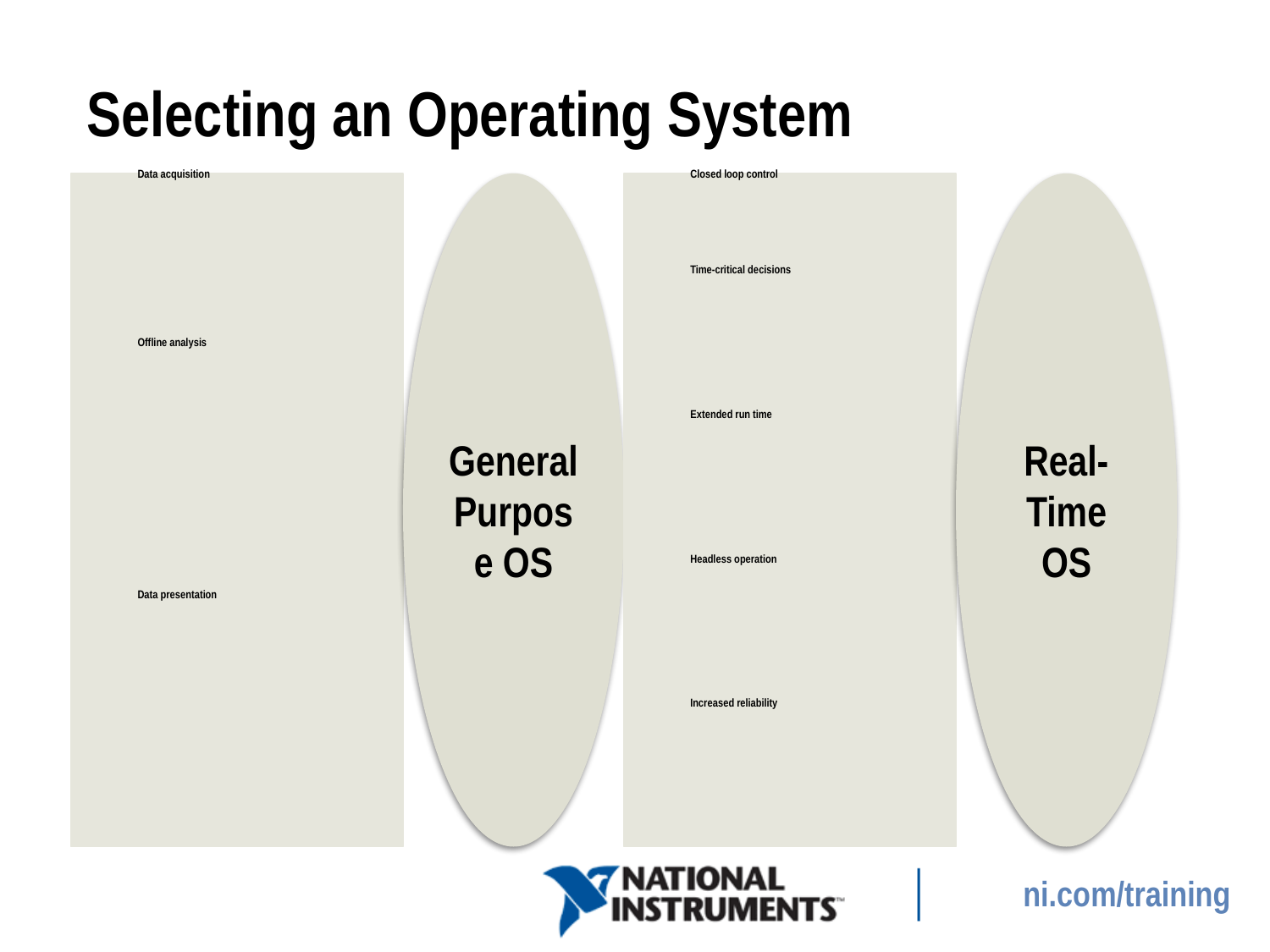

# Selecting an Operating System
General Purpose OS
Data acquisition
Real-Time OS
Closed loop control
Offline analysis
Data presentation
Time-critical decisions
Extended run time
Headless operation
Increased reliability